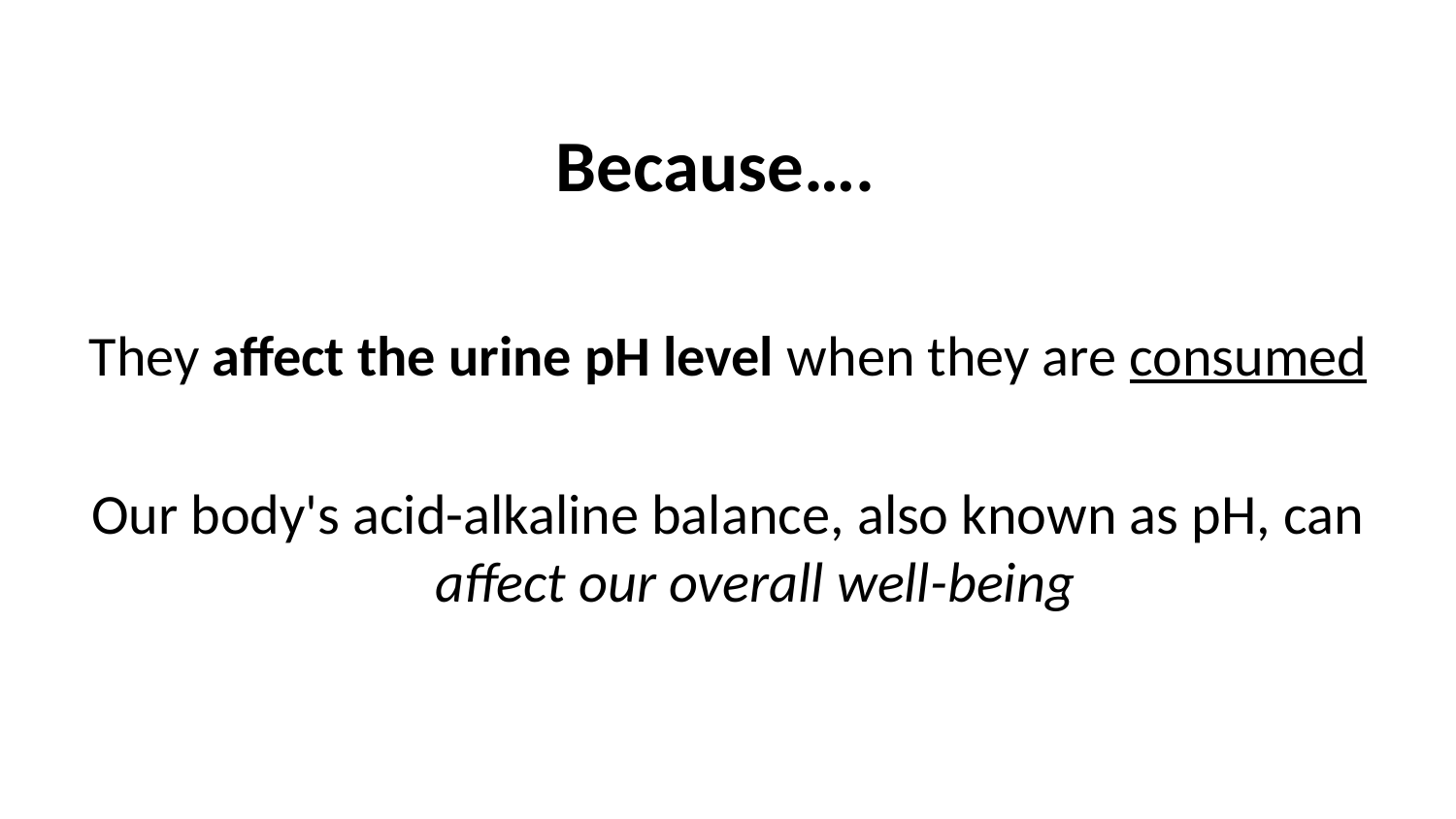

# Because….
They affect the urine pH level when they are consumed

Our body's acid-alkaline balance, also known as pH, can affect our overall well-being